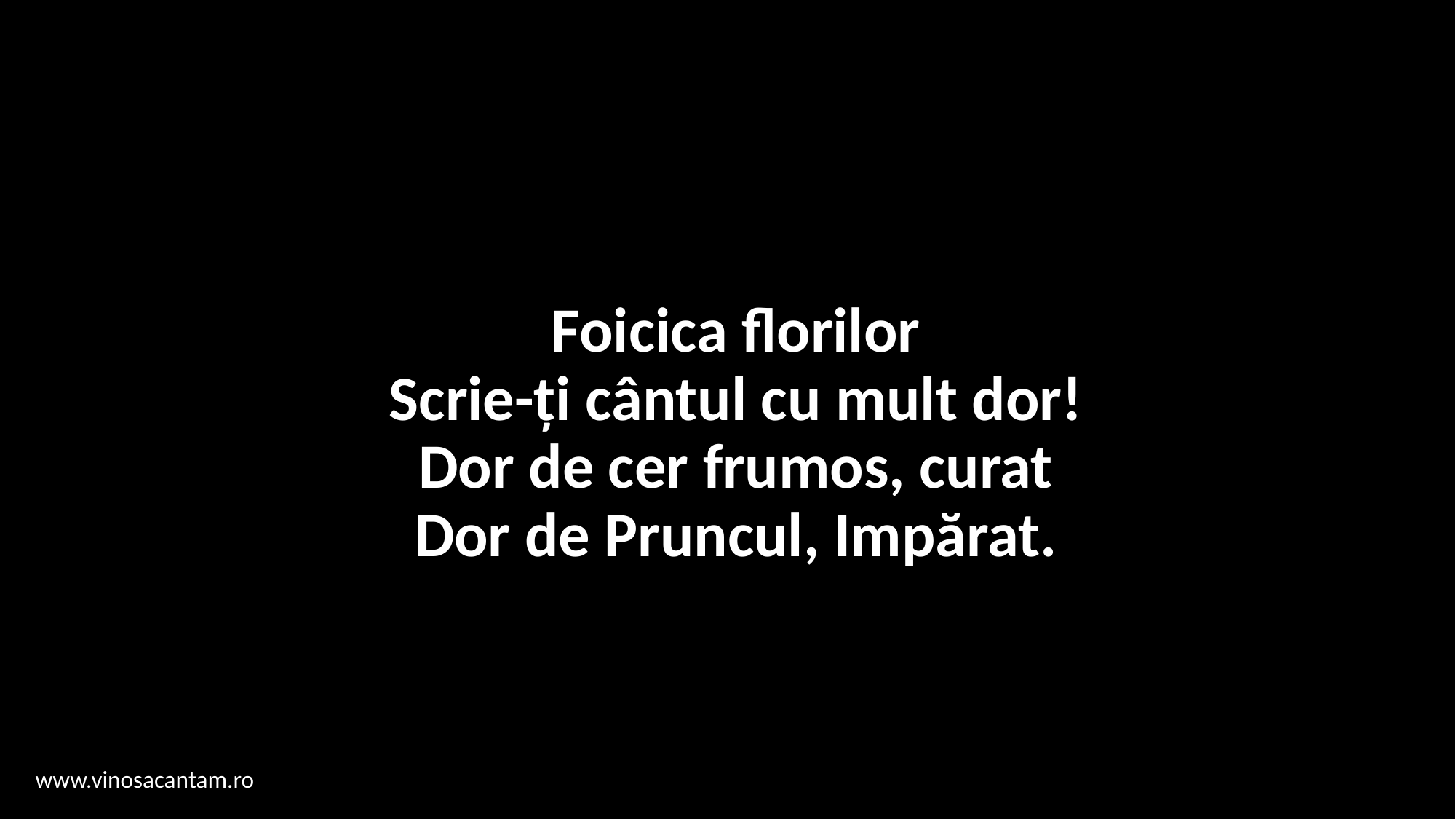

# Foicica florilor Scrie-ți cântul cu mult dor! Dor de cer frumos, curat Dor de Pruncul, Impărat.
www.vinosacantam.ro